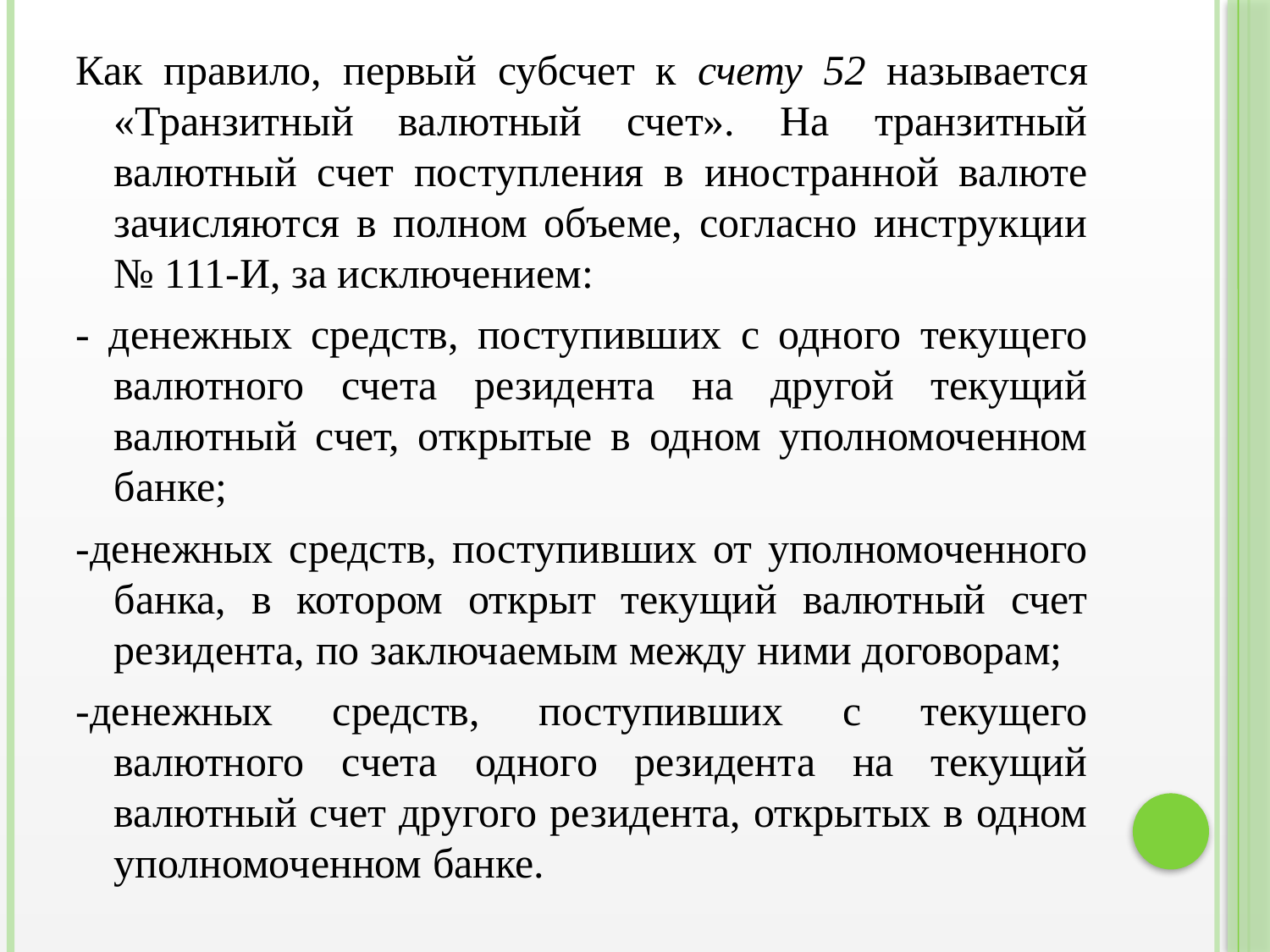

Как правило, первый субсчет к счету 52 называется «Транзитный валютный счет». На транзитный валютный счет поступления в иностранной валюте зачисляются в полном объеме, согласно инструкции № 111-И, за исключением:
- денежных средств, поступивших с одного текущего валютного счета резидента на другой текущий валютный счет, открытые в одном уполномоченном банке;
-денежных средств, поступивших от уполномоченного банка, в котором открыт текущий валютный счет резидента, по заключаемым между ними договорам;
-денежных средств, поступивших с текущего валютного счета одного резидента на текущий валютный счет другого резидента, открытых в одном уполномоченном банке.